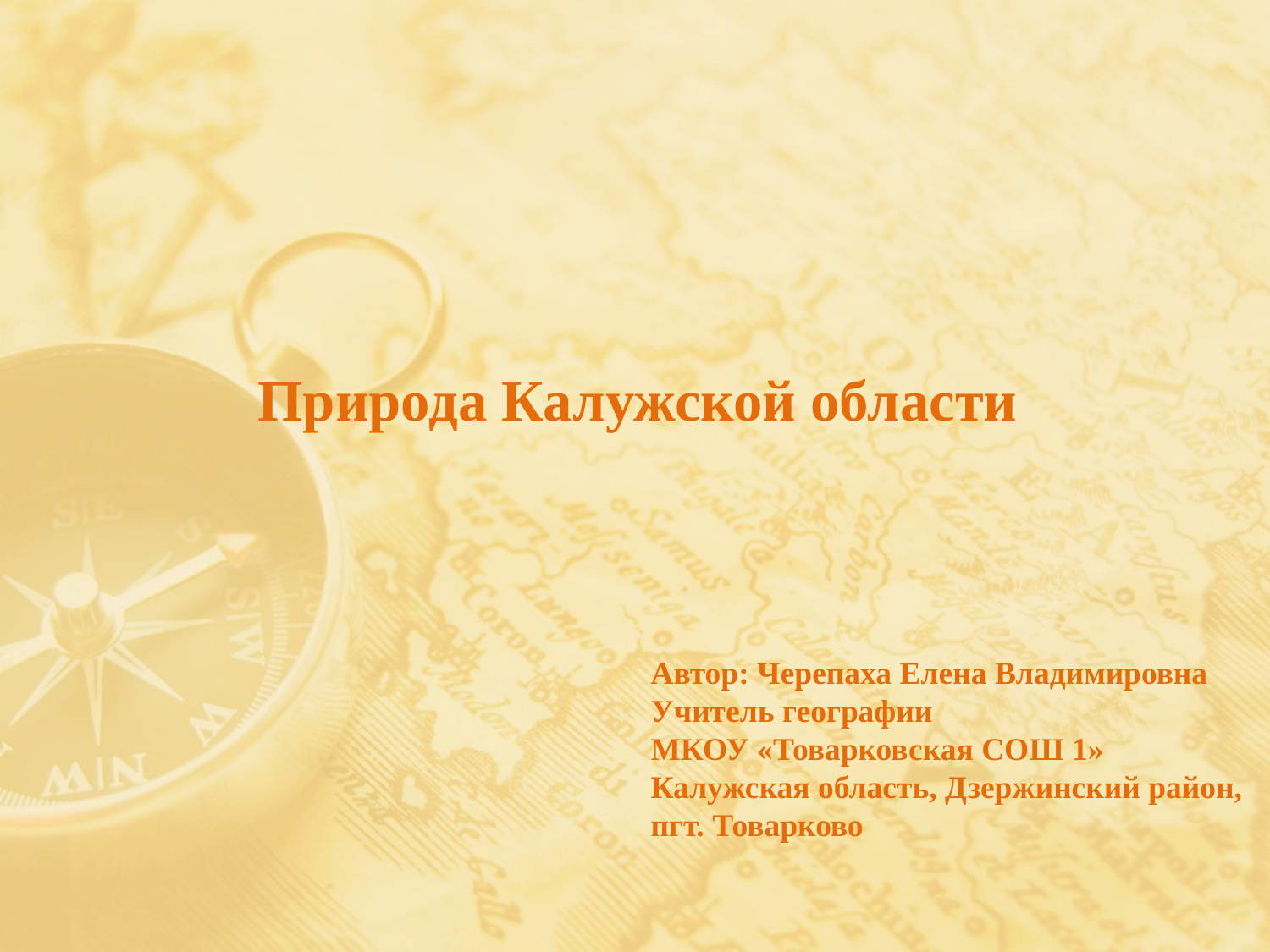

# Природа Калужской области
Автор: Черепаха Елена Владимировна
Учитель географии
МКОУ «Товарковская СОШ 1»
Калужская область, Дзержинский район,
пгт. Товарково